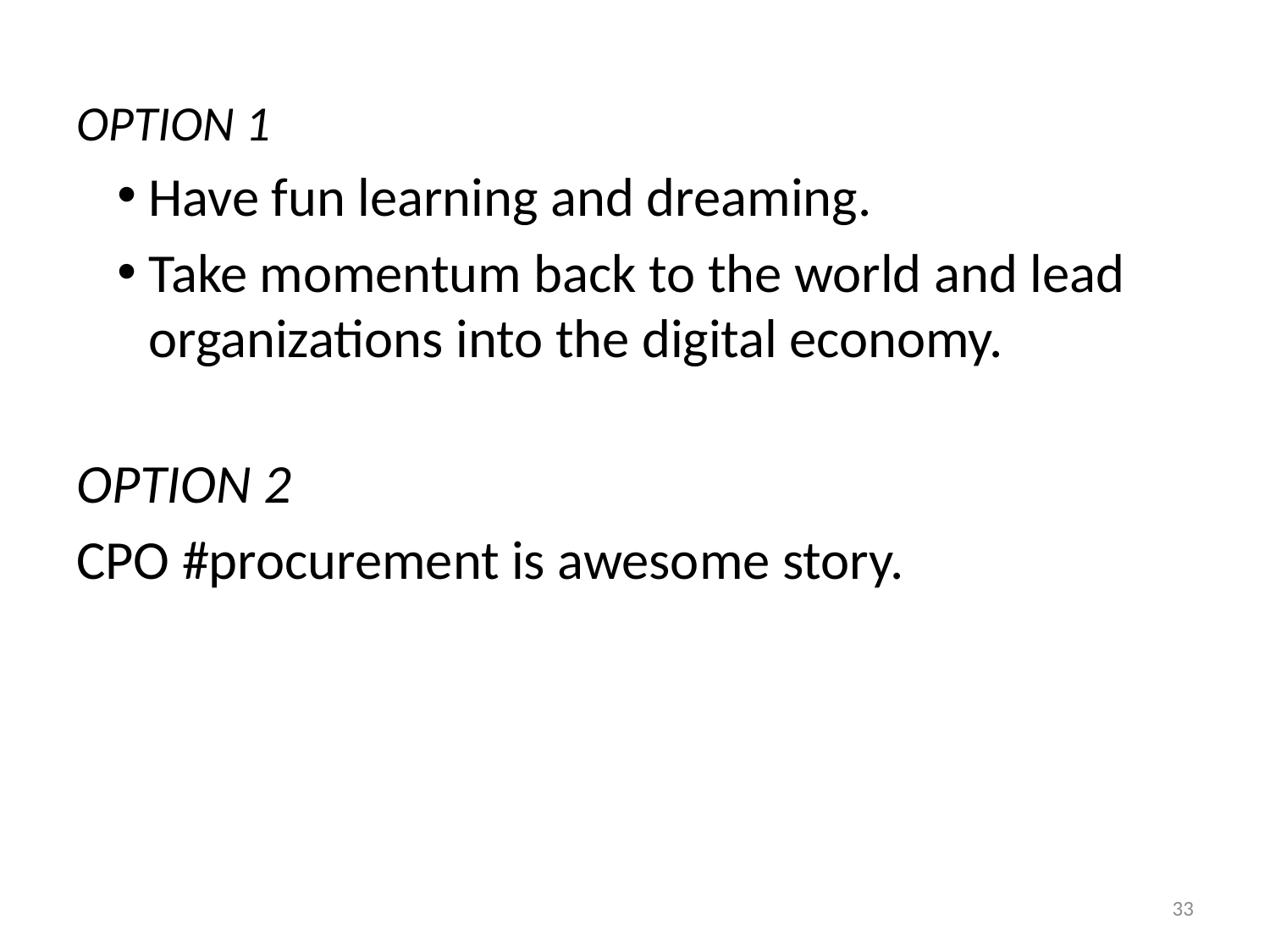

OPTION 1
Have fun learning and dreaming.
Take momentum back to the world and lead organizations into the digital economy.

OPTION 2
CPO #procurement is awesome story.
33